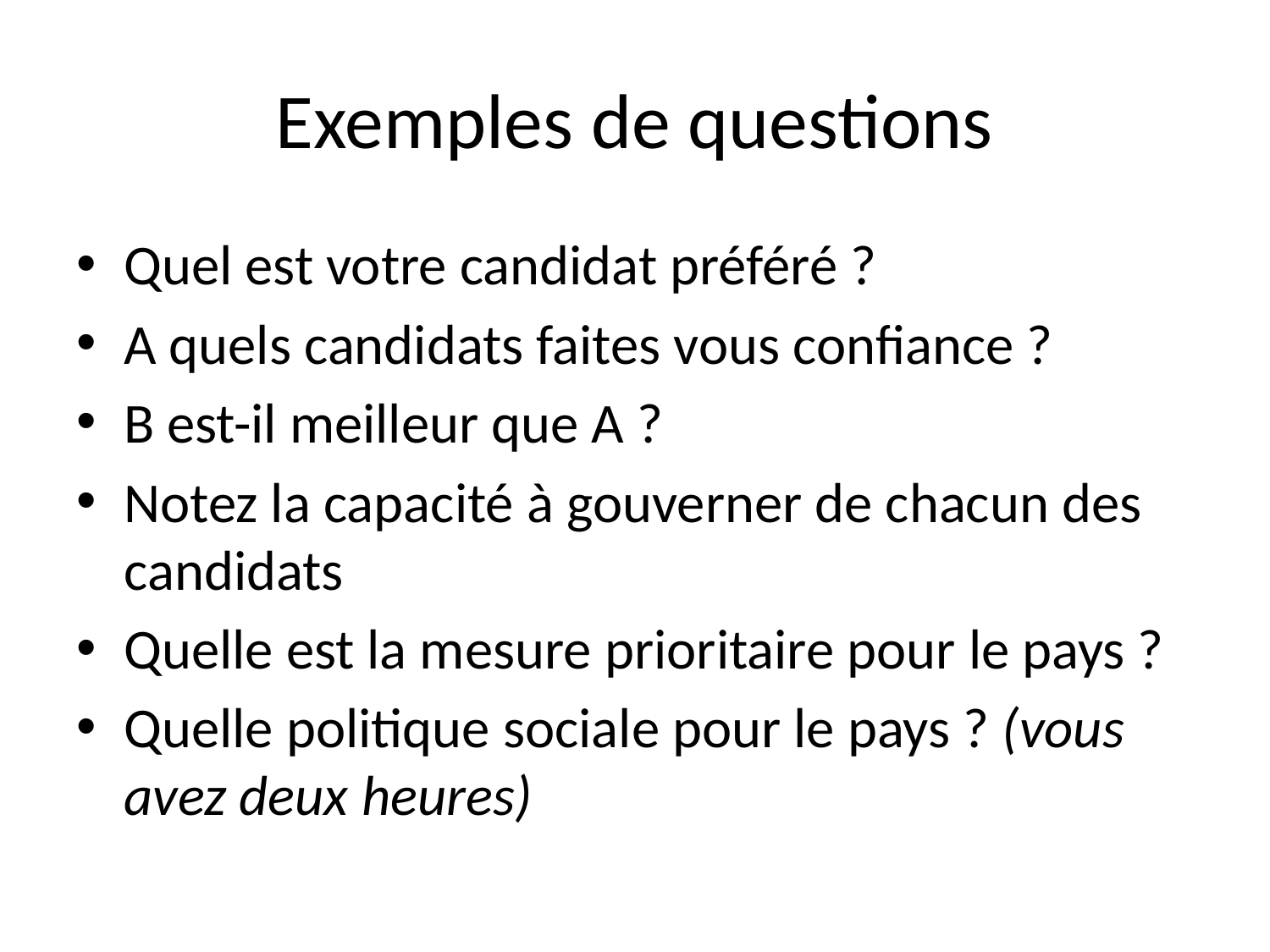

# Exemples de questions
Quel est votre candidat préféré ?
A quels candidats faites vous confiance ?
B est-il meilleur que A ?
Notez la capacité à gouverner de chacun des candidats
Quelle est la mesure prioritaire pour le pays ?
Quelle politique sociale pour le pays ? (vous avez deux heures)